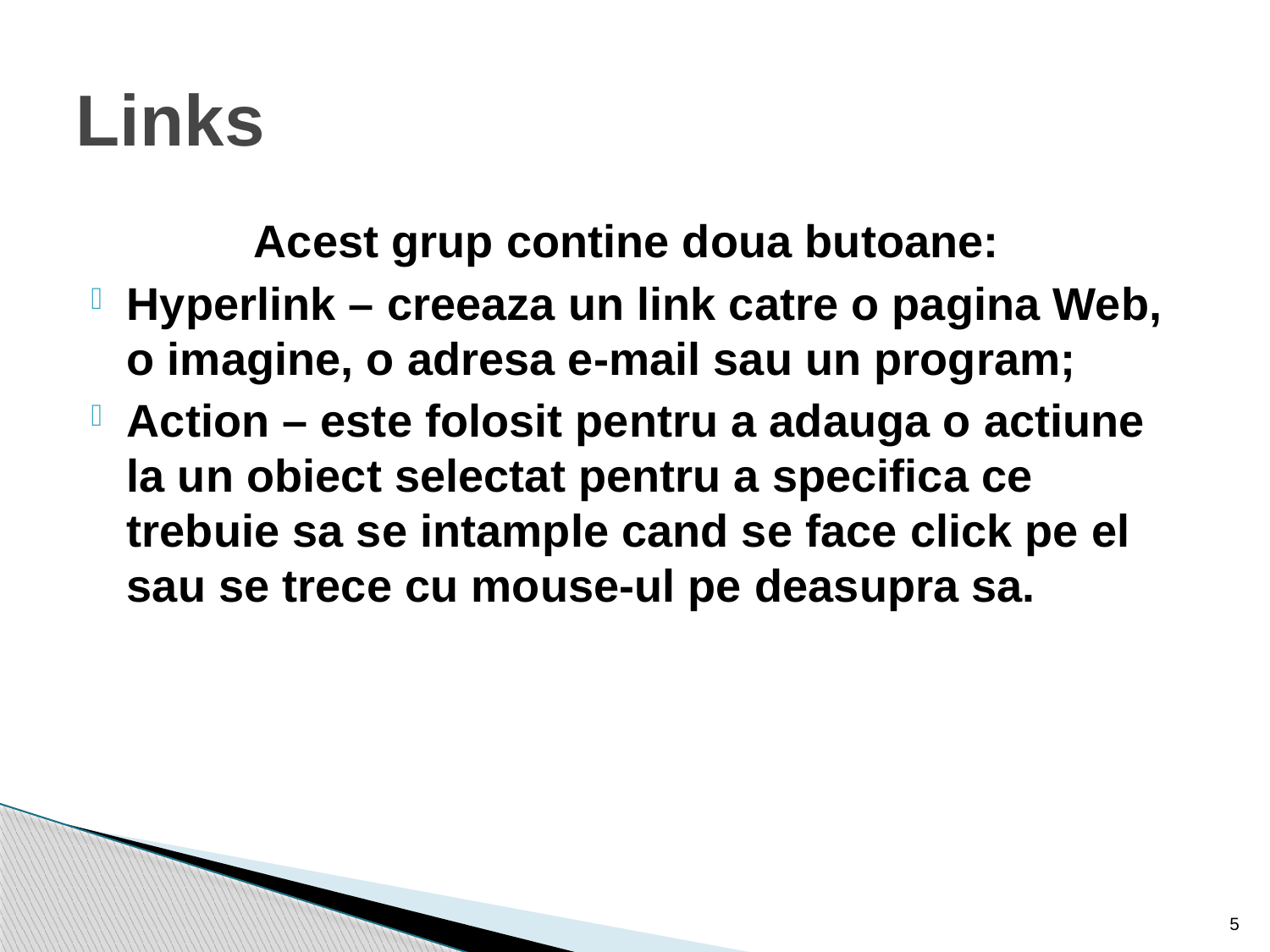

# Links
		Acest grup contine doua butoane:
Hyperlink – creeaza un link catre o pagina Web, o imagine, o adresa e-mail sau un program;
Action – este folosit pentru a adauga o actiune la un obiect selectat pentru a specifica ce trebuie sa se intample cand se face click pe el sau se trece cu mouse-ul pe deasupra sa.
5